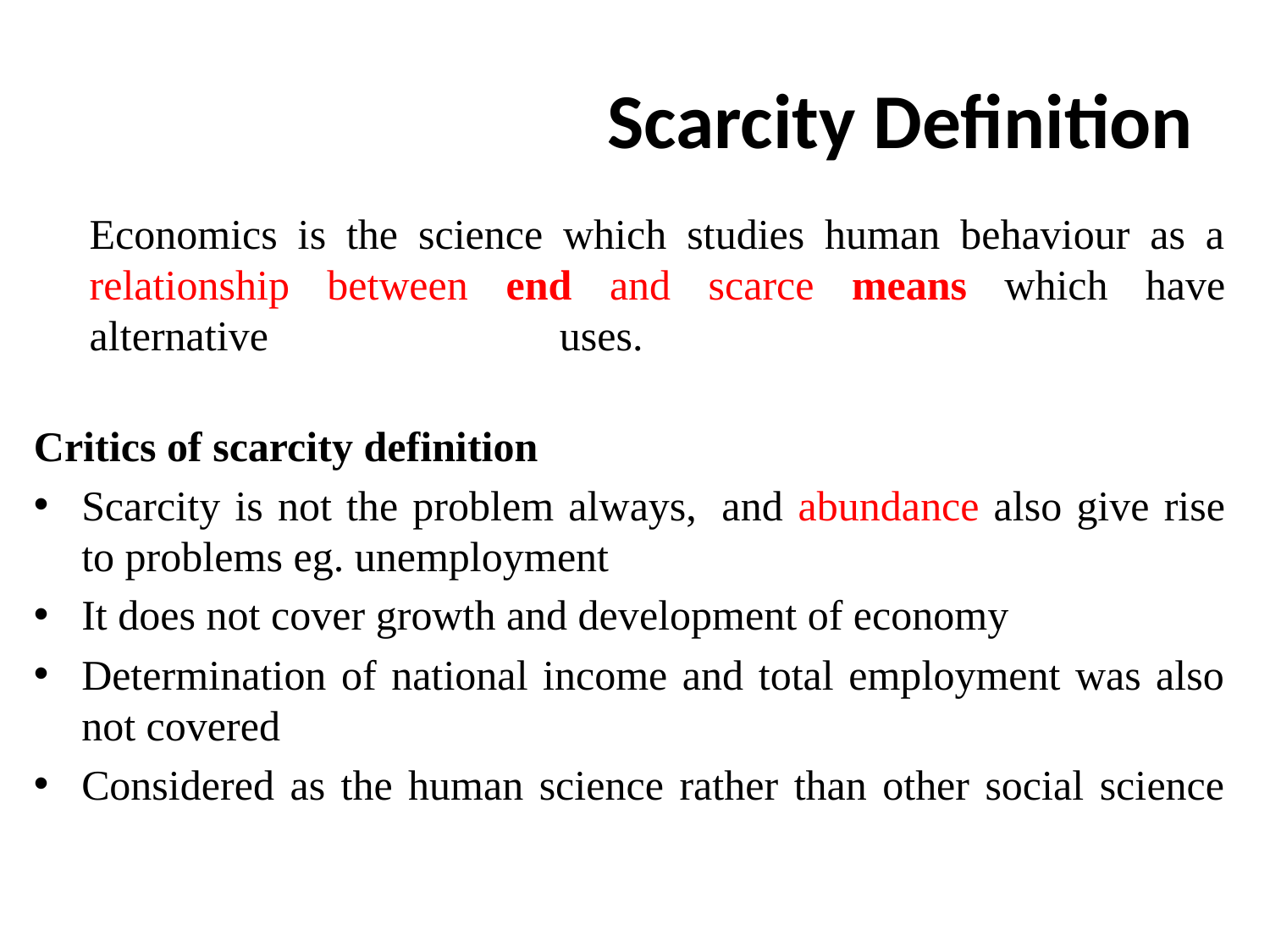

# Scarcity Definition
Economics is the science which studies human behaviour as a relationship between end and scarce means which have alternative uses.
Critics of scarcity definition
Scarcity is not the problem always,  and abundance also give rise to problems eg. unemployment
It does not cover growth and development of economy
Determination of national income and total employment was also not covered
Considered as the human science rather than other social science